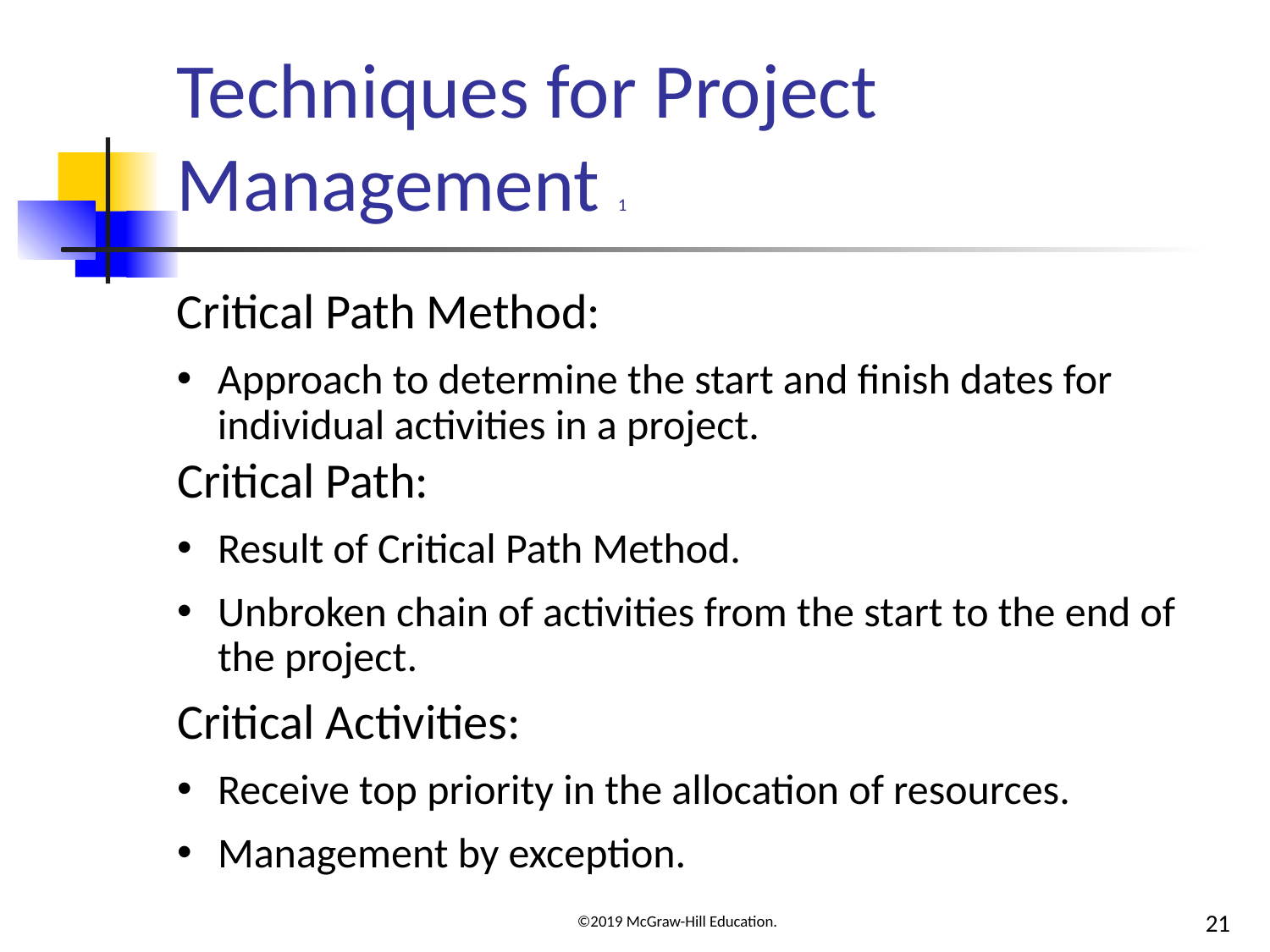

# Techniques for Project Management 1
Critical Path Method:
Approach to determine the start and finish dates for individual activities in a project.
Critical Path:
Result of Critical Path Method.
Unbroken chain of activities from the start to the end of the project.
Critical Activities:
Receive top priority in the allocation of resources.
Management by exception.